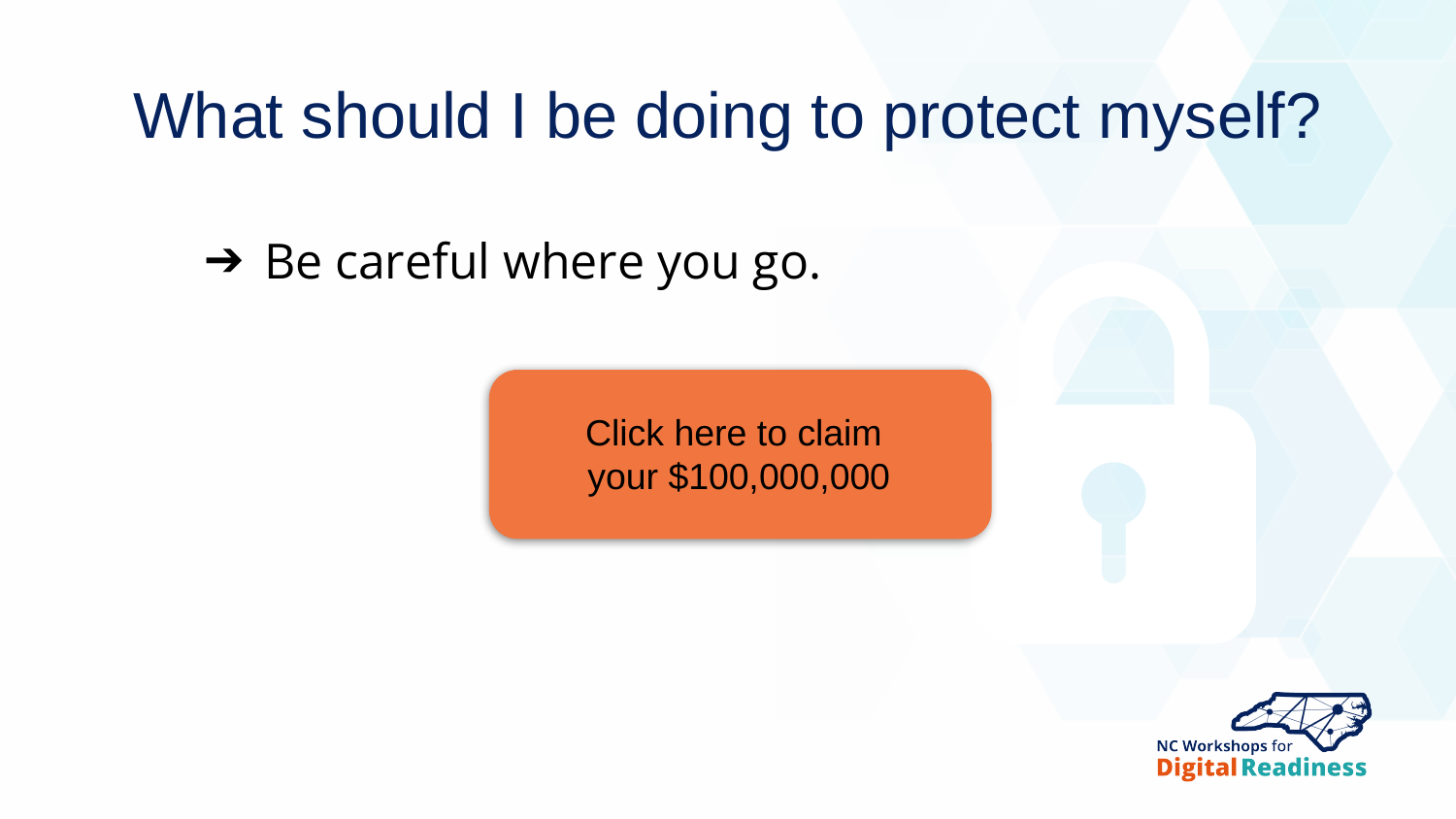

What should I be doing to protect myself?
Be careful where you go.

Click here to claim
your $100,000,000